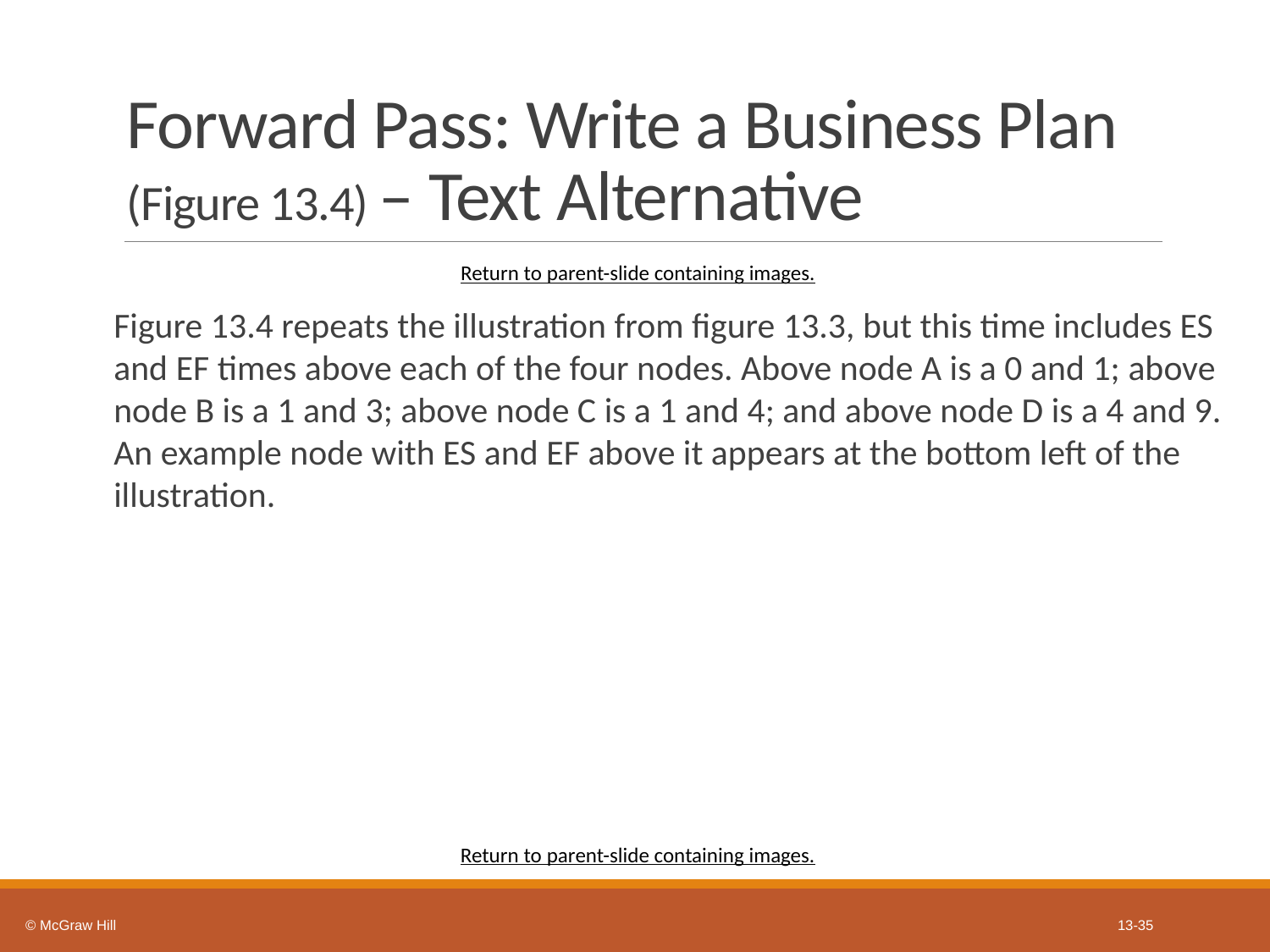

# Forward Pass: Write a Business Plan (Figure 13.4) – Text Alternative
Return to parent-slide containing images.
Figure 13.4 repeats the illustration from figure 13.3, but this time includes ES and EF times above each of the four nodes. Above node A is a 0 and 1; above node B is a 1 and 3; above node C is a 1 and 4; and above node D is a 4 and 9. An example node with ES and EF above it appears at the bottom left of the illustration.
Return to parent-slide containing images.